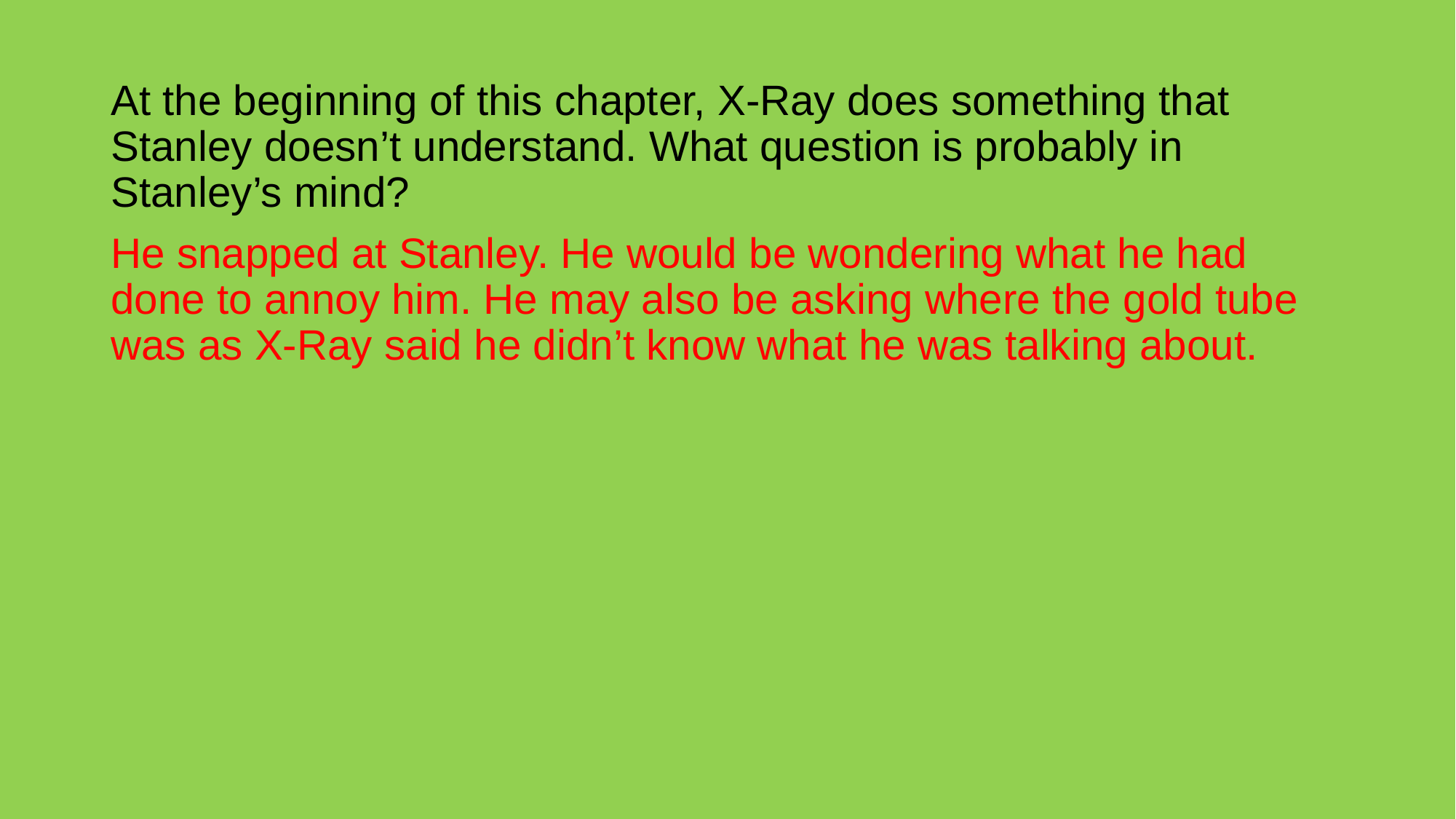

At the beginning of this chapter, X-Ray does something that Stanley doesn’t understand. What question is probably in Stanley’s mind?
He snapped at Stanley. He would be wondering what he had done to annoy him. He may also be asking where the gold tube was as X-Ray said he didn’t know what he was talking about.